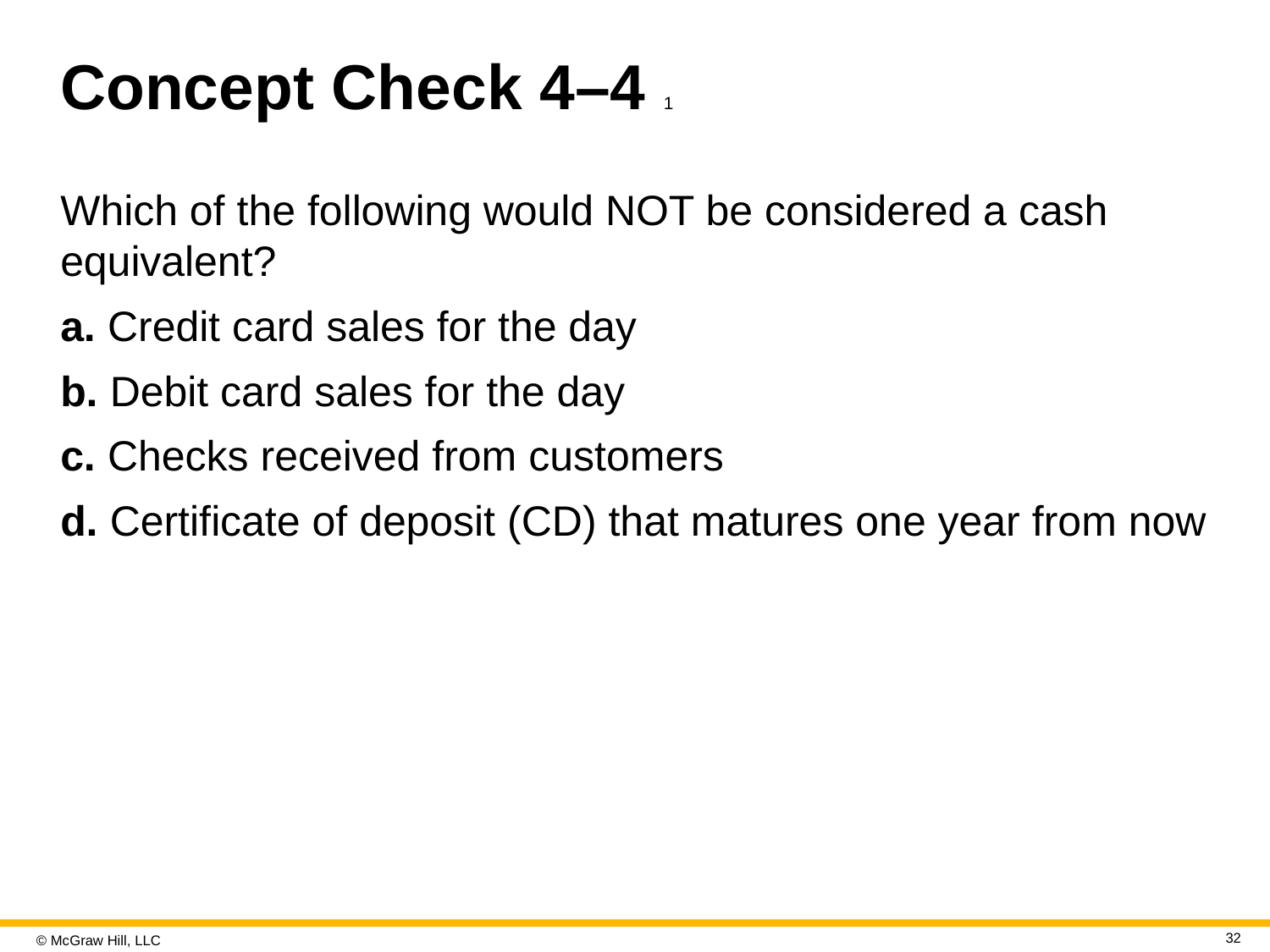

# Concept Check 4–4 1
Which of the following would NOT be considered a cash equivalent?
a. Credit card sales for the day
b. Debit card sales for the day
c. Checks received from customers
d. Certificate of deposit (CD) that matures one year from now
32